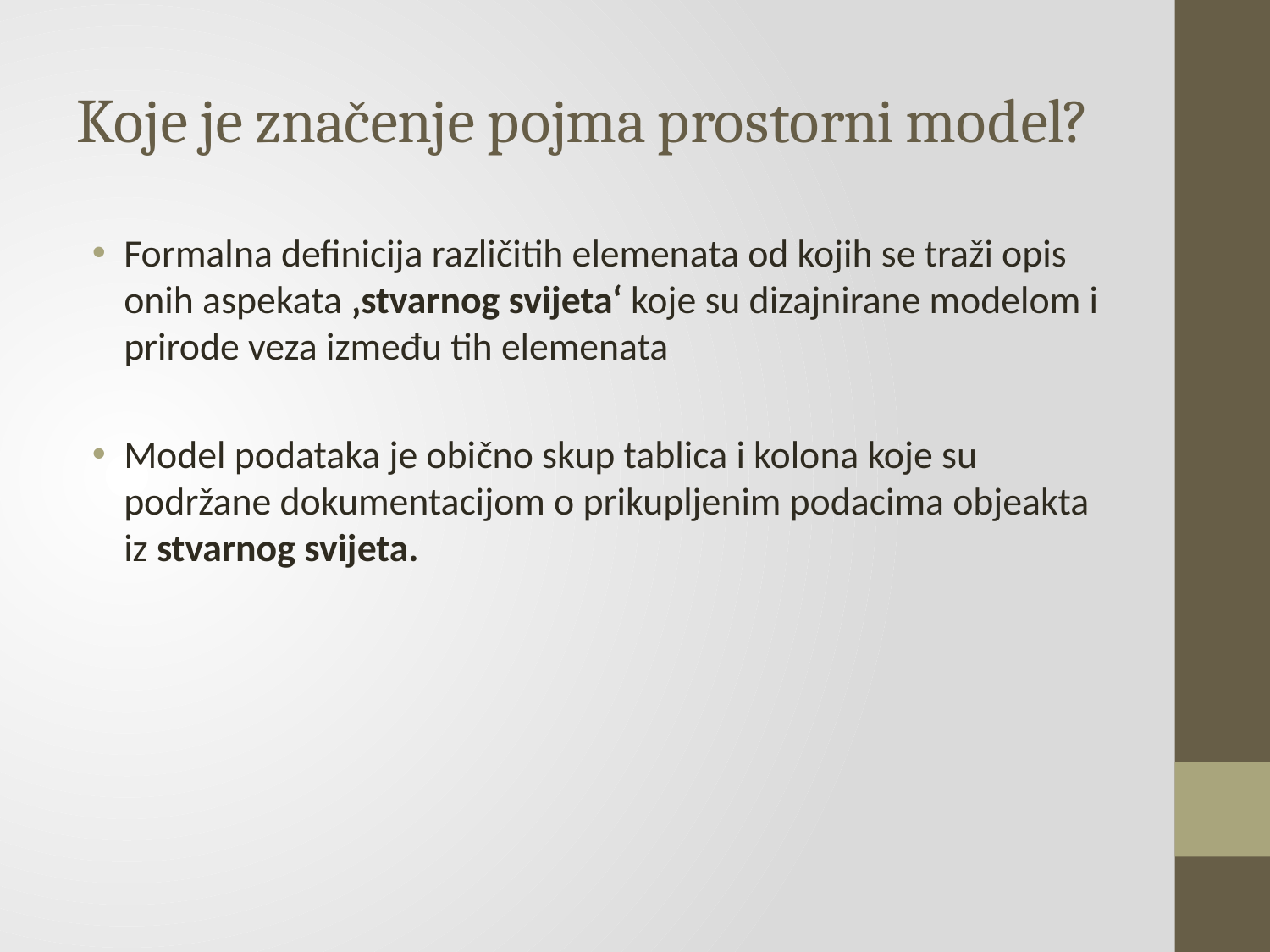

# Koje je značenje pojma prostorni model?
Formalna definicija različitih elemenata od kojih se traži opis onih aspekata ‚stvarnog svijeta‘ koje su dizajnirane modelom i prirode veza između tih elemenata

Model podataka je obično skup tablica i kolona koje su podržane dokumentacijom o prikupljenim podacima objeakta iz stvarnog svijeta.